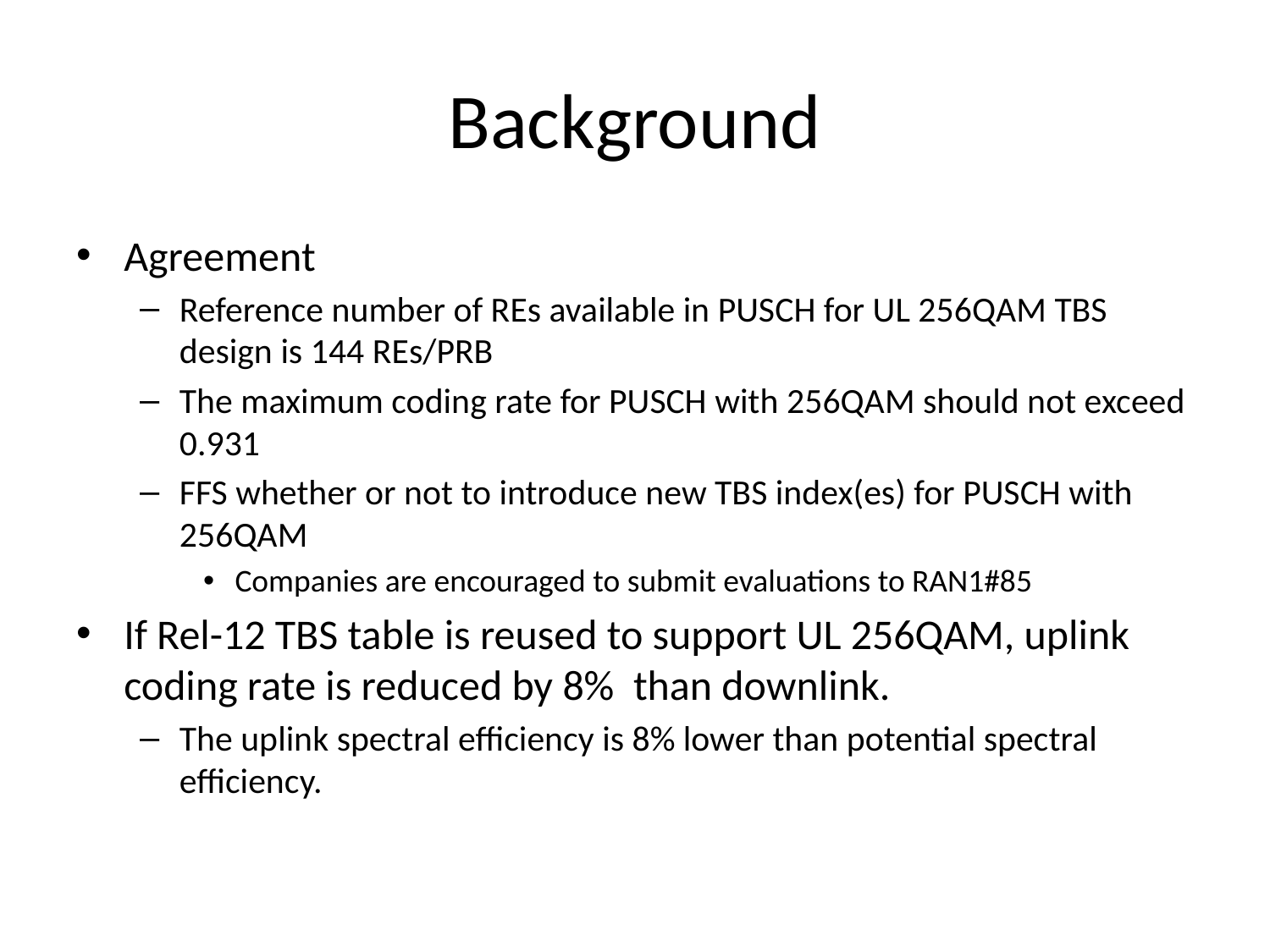

# Background
Agreement
Reference number of REs available in PUSCH for UL 256QAM TBS design is 144 REs/PRB
The maximum coding rate for PUSCH with 256QAM should not exceed 0.931
FFS whether or not to introduce new TBS index(es) for PUSCH with 256QAM
Companies are encouraged to submit evaluations to RAN1#85
If Rel-12 TBS table is reused to support UL 256QAM, uplink coding rate is reduced by 8%  than downlink.
The uplink spectral efficiency is 8% lower than potential spectral efficiency.